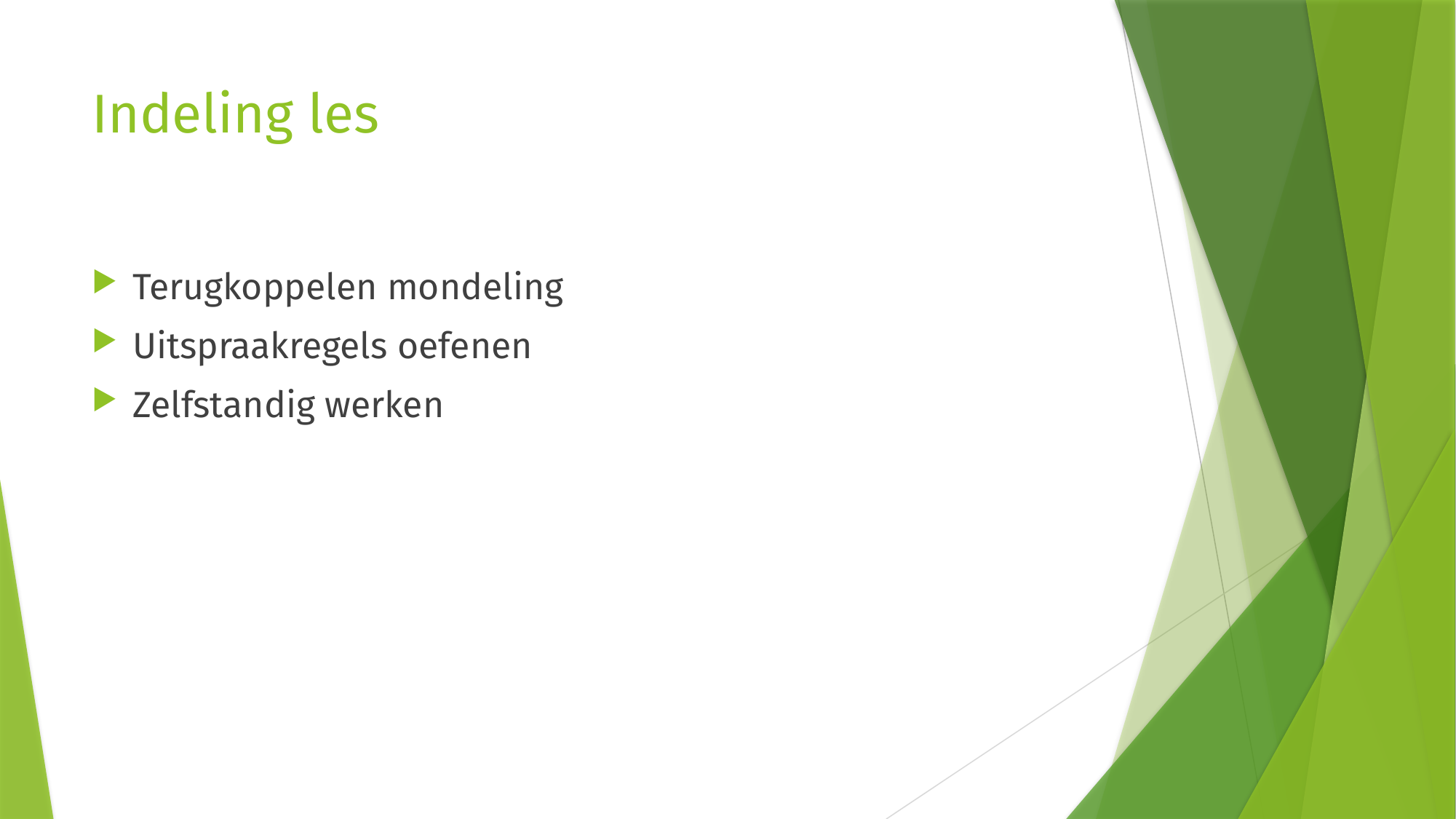

# Indeling les
Terugkoppelen mondeling
Uitspraakregels oefenen
Zelfstandig werken